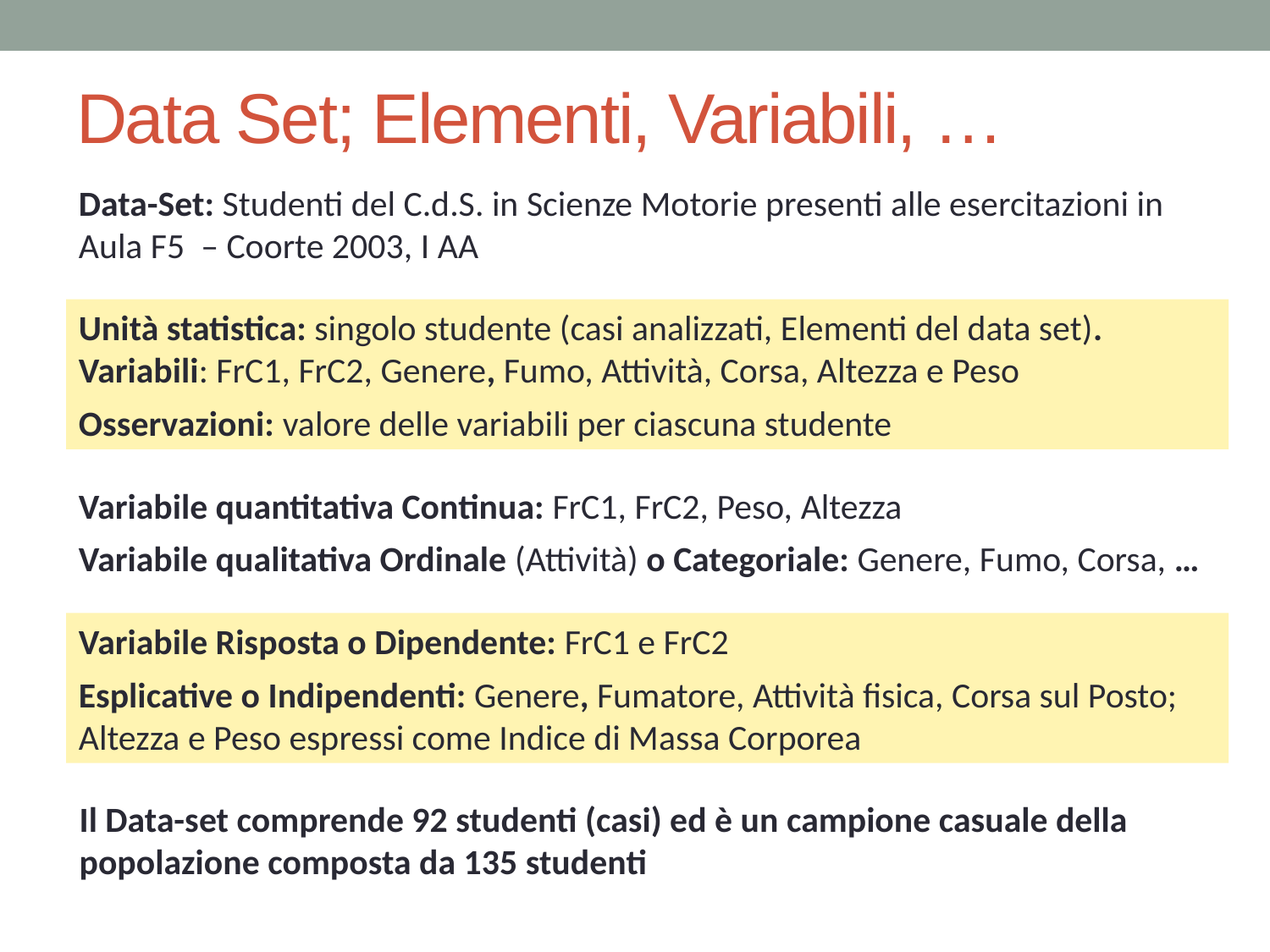

# Data Set; Elementi, Variabili, …
Data-Set: Studenti del C.d.S. in Scienze Motorie presenti alle esercitazioni in Aula F5  – Coorte 2003, I AA
Unità statistica: singolo studente (casi analizzati, Elementi del data set). Variabili: FrC1, FrC2, Genere, Fumo, Attività, Corsa, Altezza e Peso
Osservazioni: valore delle variabili per ciascuna studente
Variabile quantitativa Continua: FrC1, FrC2, Peso, Altezza
Variabile qualitativa Ordinale (Attività) o Categoriale: Genere, Fumo, Corsa, …
Variabile Risposta o Dipendente: FrC1 e FrC2
Esplicative o Indipendenti: Genere, Fumatore, Attività fisica, Corsa sul Posto;  Altezza e Peso espressi come Indice di Massa Corporea
Il Data-set comprende 92 studenti (casi) ed è un campione casuale della popolazione composta da 135 studenti